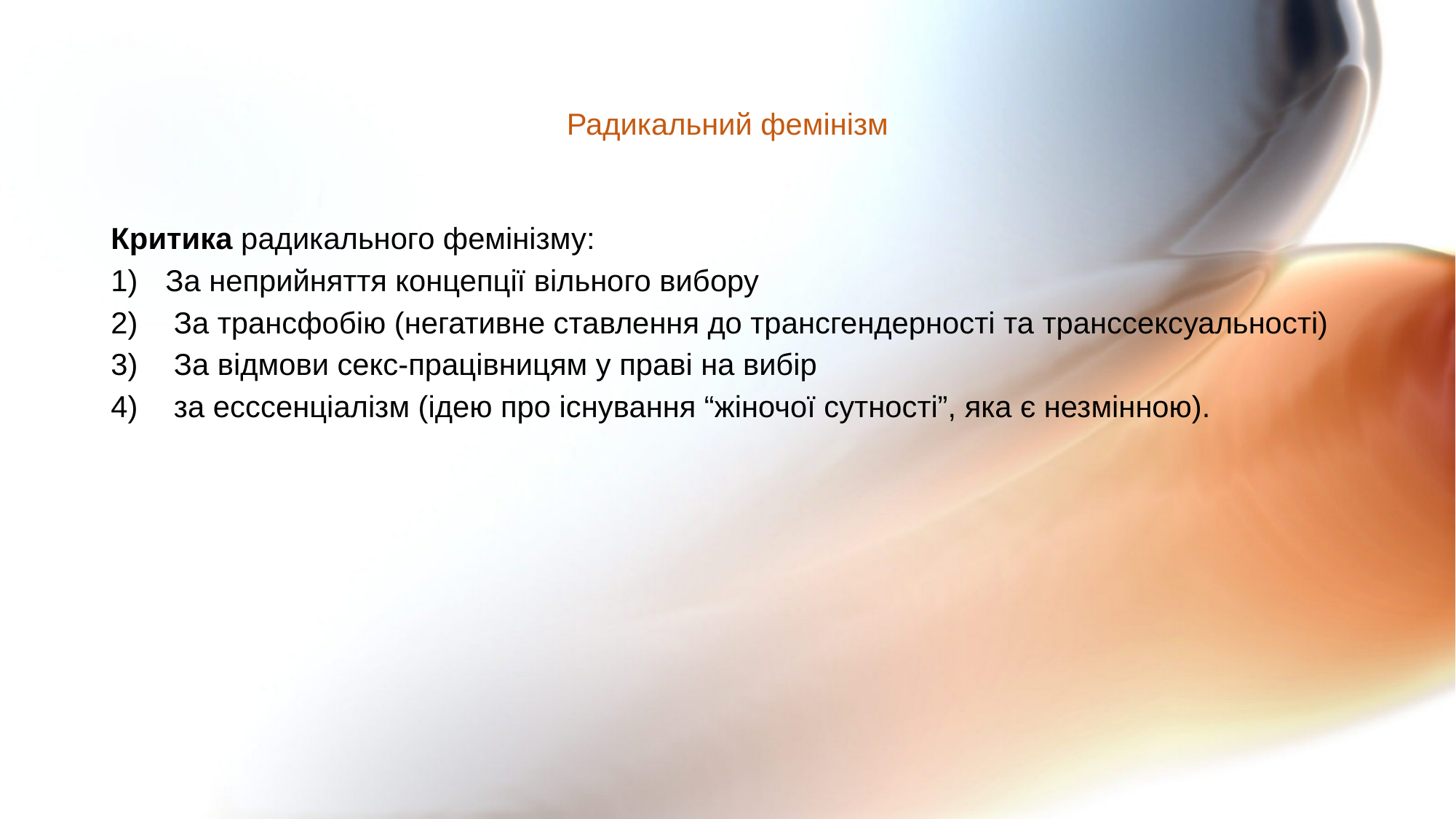

# Радикальний фемінізм
Критика радикального фемінізму:
За неприйняття концепції вільного вибору
 За трансфобію (негативне ставлення до трансгендерності та транссексуальності)
 За відмови секс-працівницям у праві на вибір
 за есссенціалізм (ідею про існування “жіночої сутності”, яка є незмінною).